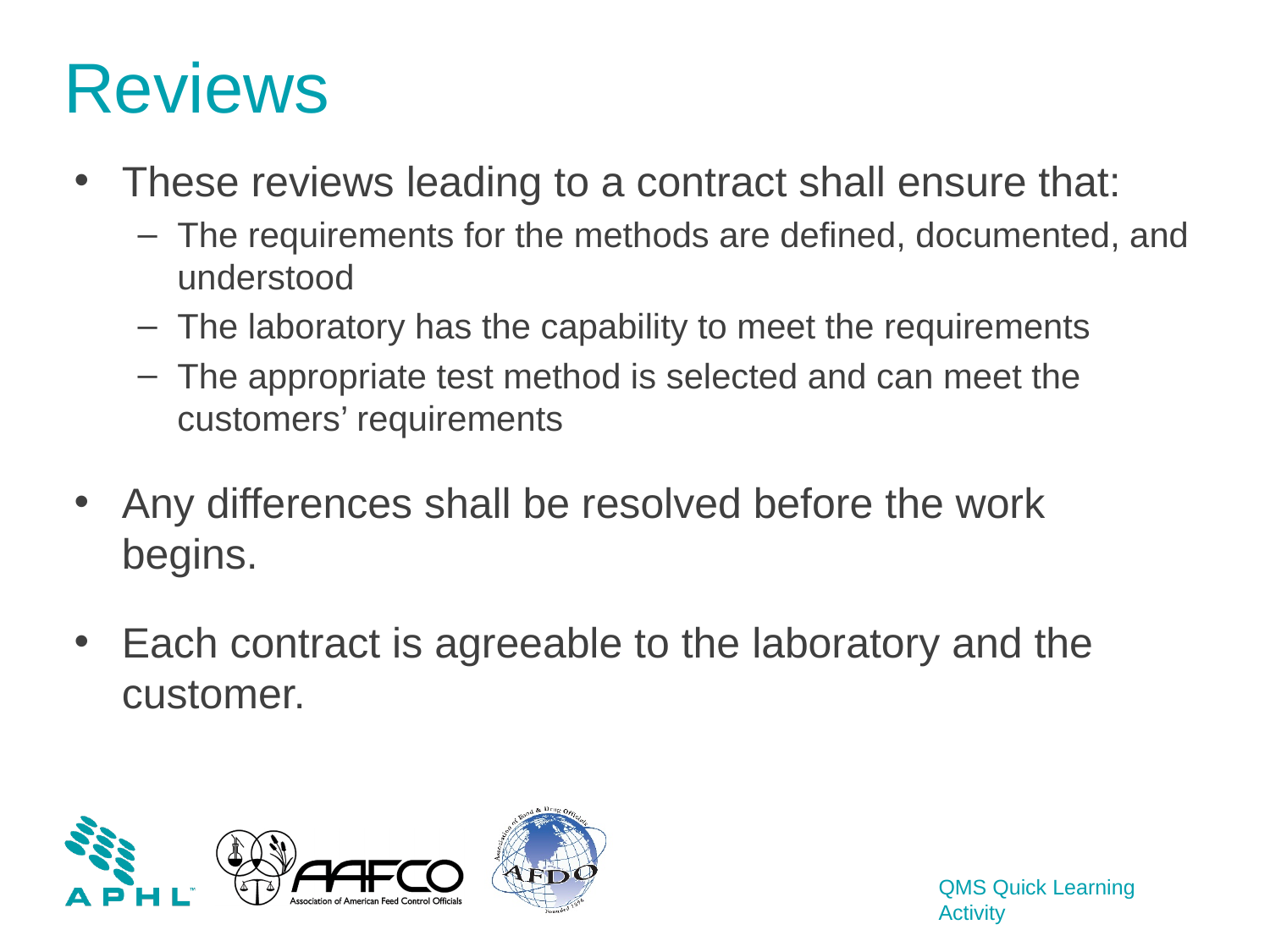

# Reviews
These reviews leading to a contract shall ensure that:
The requirements for the methods are defined, documented, and understood
The laboratory has the capability to meet the requirements
The appropriate test method is selected and can meet the customers’ requirements

Any differences shall be resolved before the work begins.

Each contract is agreeable to the laboratory and the customer.